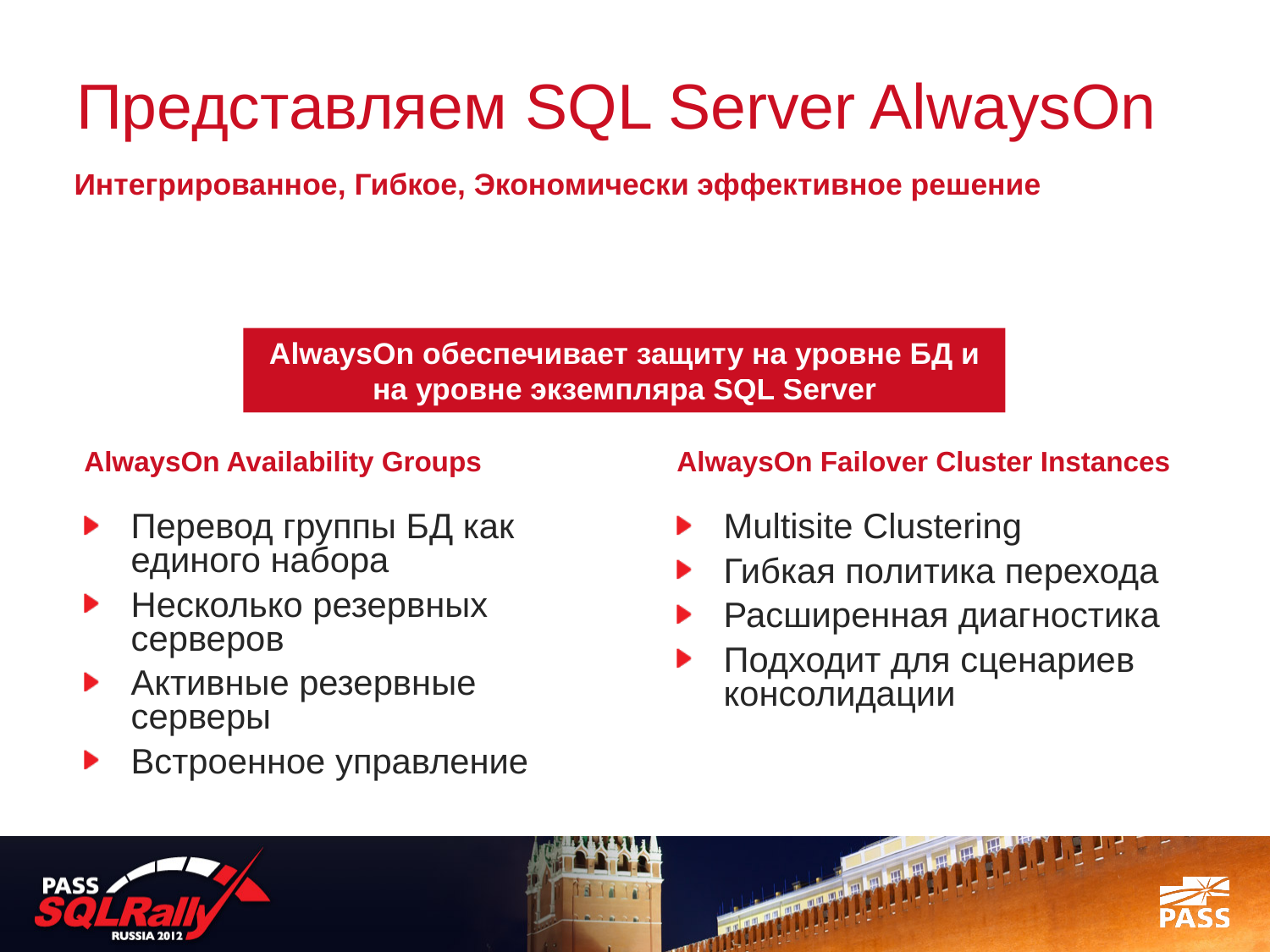

# Представляем SQL Server AlwaysOn
Интегрированное, Гибкое, Экономически эффективное решение для создания отказоустойчивых решений для критически важных приложений
AlwaysOn обеспечивает защиту на уровне БД и на уровне экземпляра SQL Server
AlwaysOn Availability Groups
для защиты БД
AlwaysOn Failover Cluster Instances для защиты на уровне экземпляра
Перевод группы БД как единого набора
Несколько резервных серверов
Активные резервные серверы
Встроенное управление
Multisite Clustering
Гибкая политика перехода
Расширенная диагностика
Подходит для сценариев консолидации